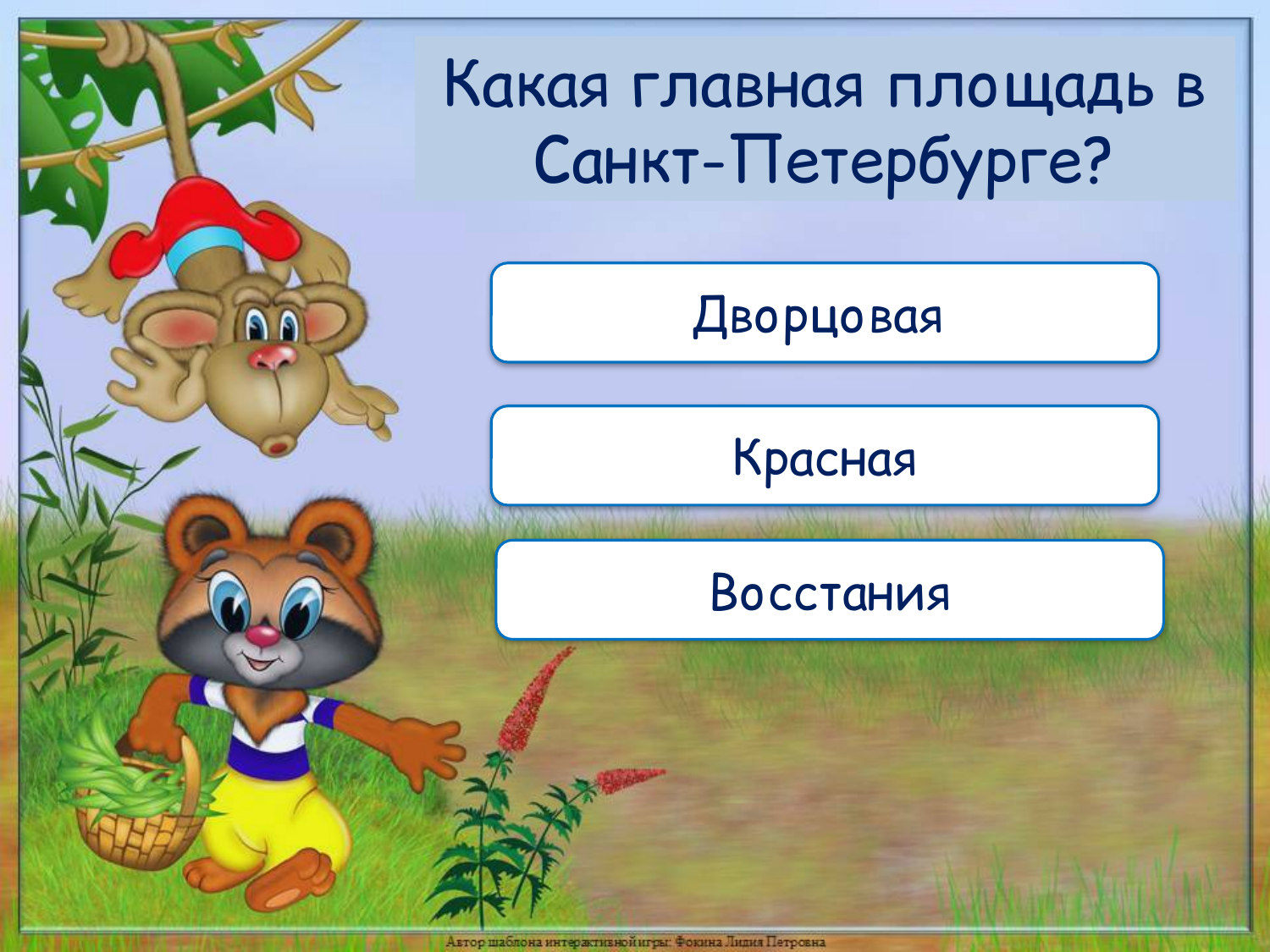

Какая главная площадь в Санкт-Петербурге?
Дворцовая
Красная
Восстания